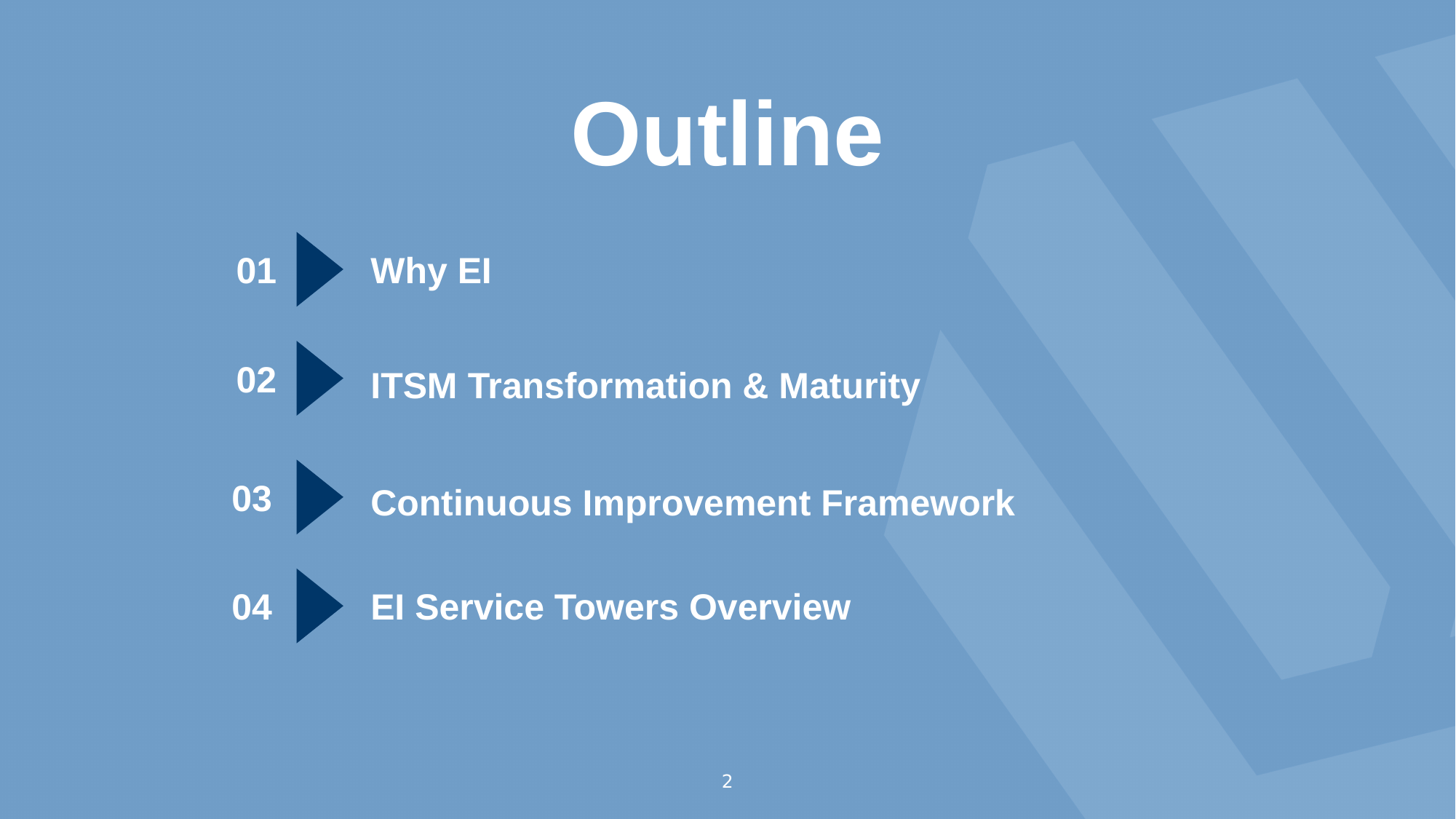

# Outline
01
Why EI

02

ITSM Transformation & Maturity
03

Continuous Improvement Framework
04
EI Service Towers Overview

2